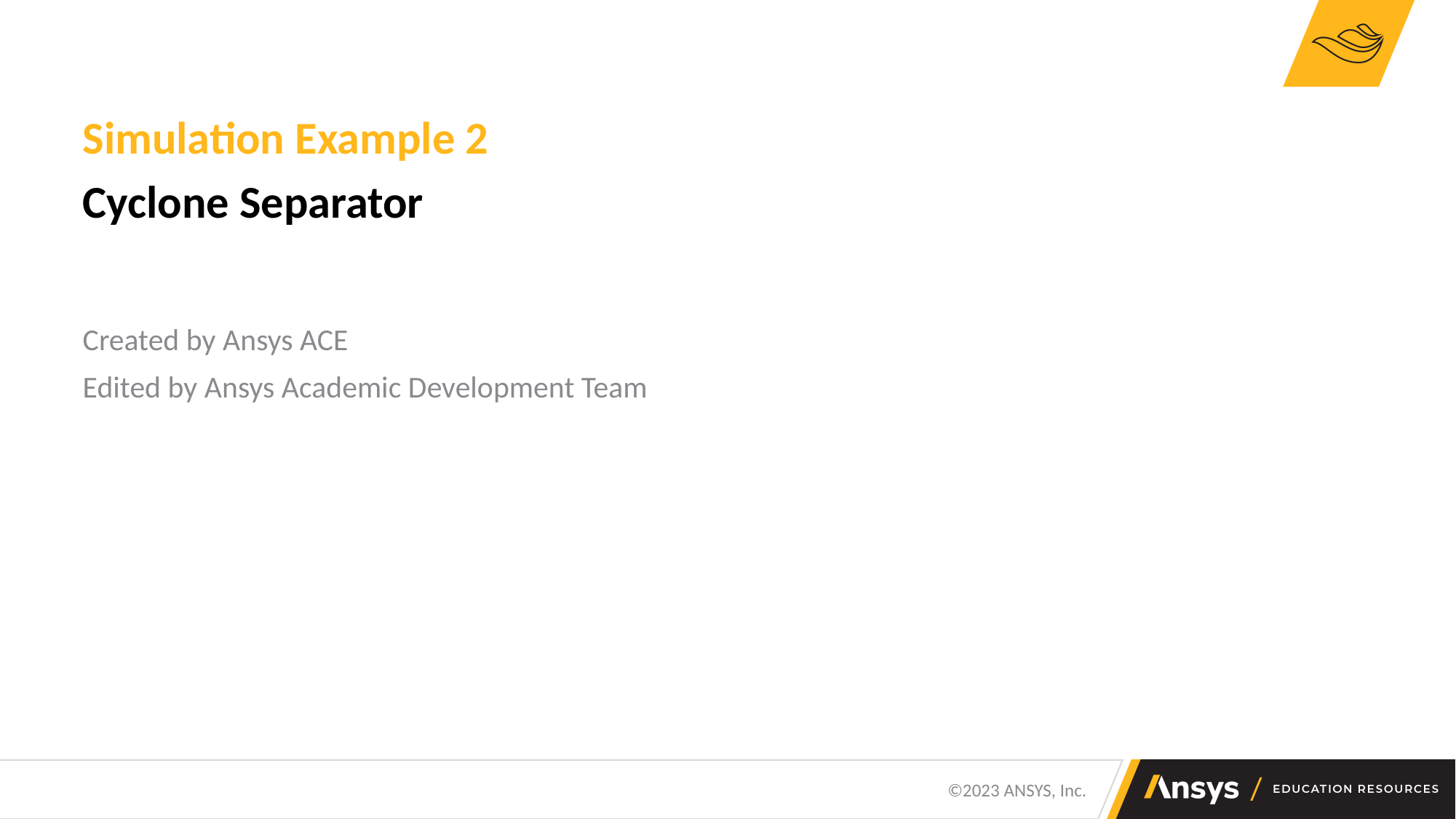

Simulation Example 2
Cyclone Separator
Created by Ansys ACE
Edited by Ansys Academic Development Team